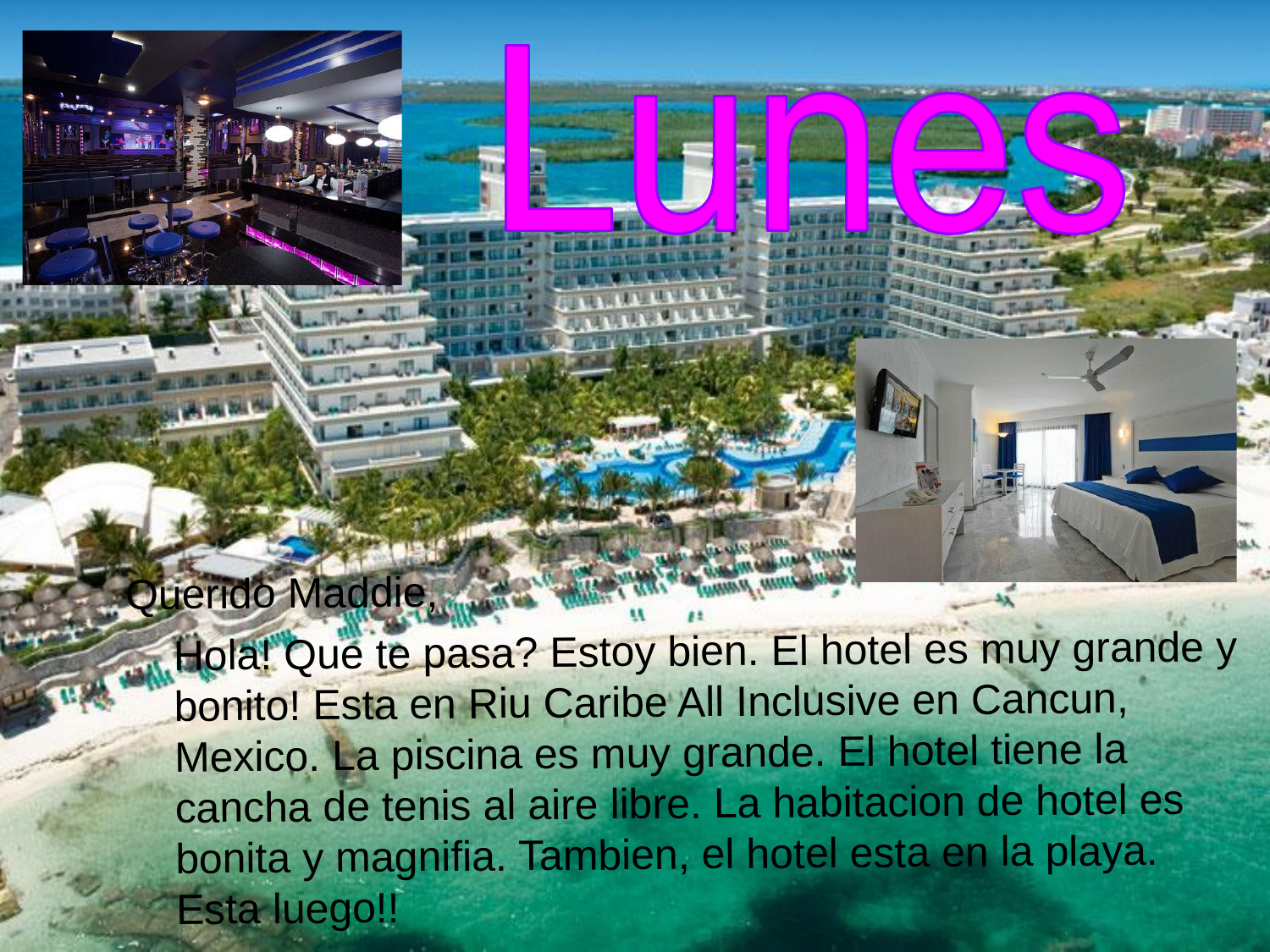

Querido Maddie,
	Hola! Que te pasa? Estoy bien. El hotel es muy grande y bonito! Esta en Riu Caribe All Inclusive en Cancun, Mexico. La piscina es muy grande. El hotel tiene la cancha de tenis al aire libre. La habitacion de hotel es bonita y magnifia. Tambien, el hotel esta en la playa. Esta luego!!
Chloe